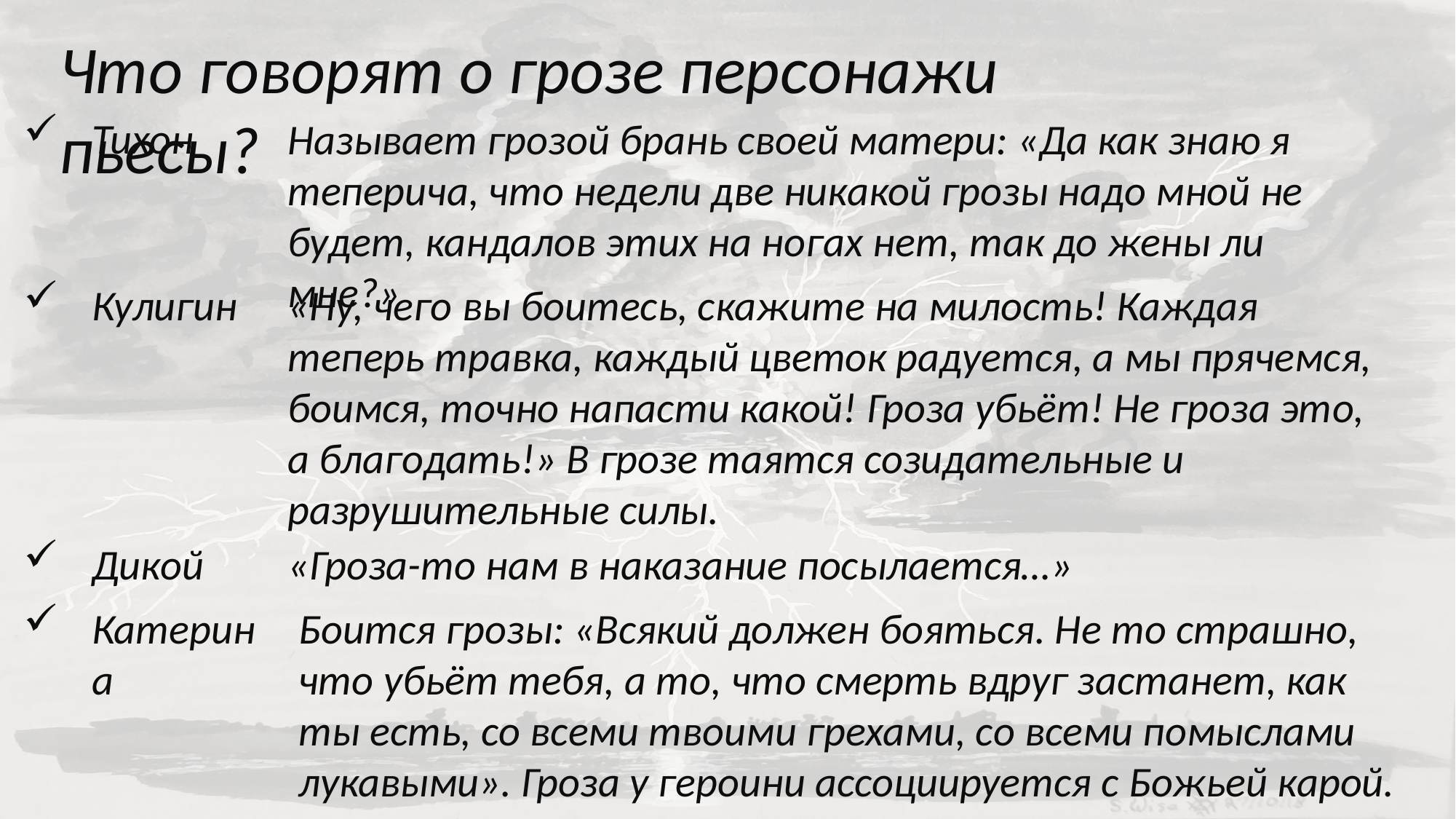

Что говорят о грозе персонажи пьесы?
Тихон
Называет грозой брань своей матери: «Да как знаю я теперича, что недели две никакой грозы надо мной не будет, кандалов этих на ногах нет, так до жены ли мне?»
Кулигин
«Ну, чего вы боитесь, скажите на милость! Каждая теперь травка, каждый цветок радуется, а мы прячемся, боимся, точно напасти какой! Гроза убьёт! Не гроза это, а благодать!» В грозе таятся созидательные и разрушительные силы.
Дикой
«Гроза-то нам в наказание посылается…»
Катерина
Боится грозы: «Всякий должен бояться. Не то страшно, что убьёт тебя, а то, что смерть вдруг застанет, как ты есть, со всеми твоими грехами, со всеми помыслами лукавыми». Гроза у героини ассоциируется с Божьей карой.